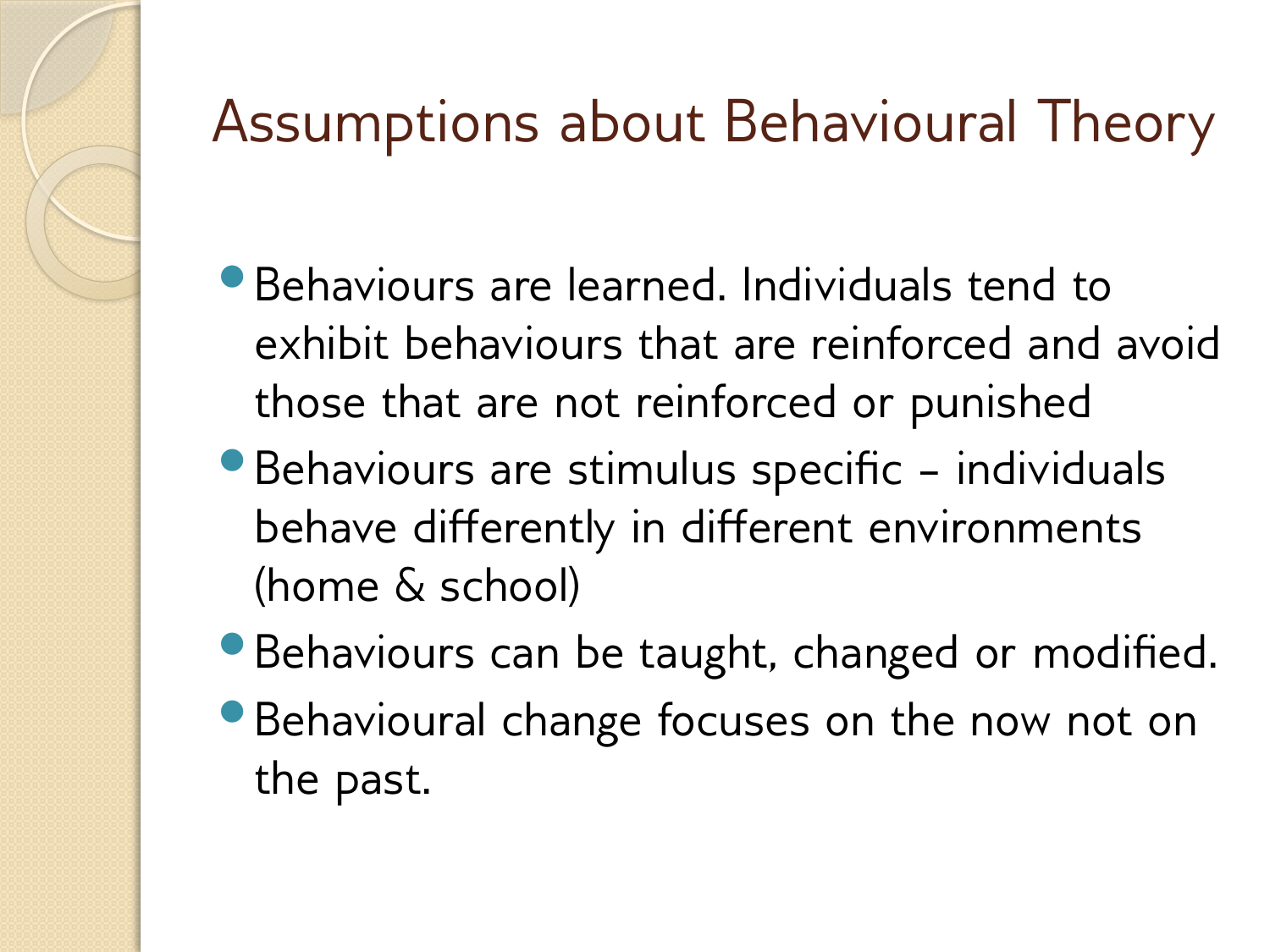

# Assumptions about Behavioural Theory
Behaviours are learned. Individuals tend to exhibit behaviours that are reinforced and avoid those that are not reinforced or punished
Behaviours are stimulus specific – individuals behave differently in different environments (home & school)
Behaviours can be taught, changed or modified.
Behavioural change focuses on the now not on the past.